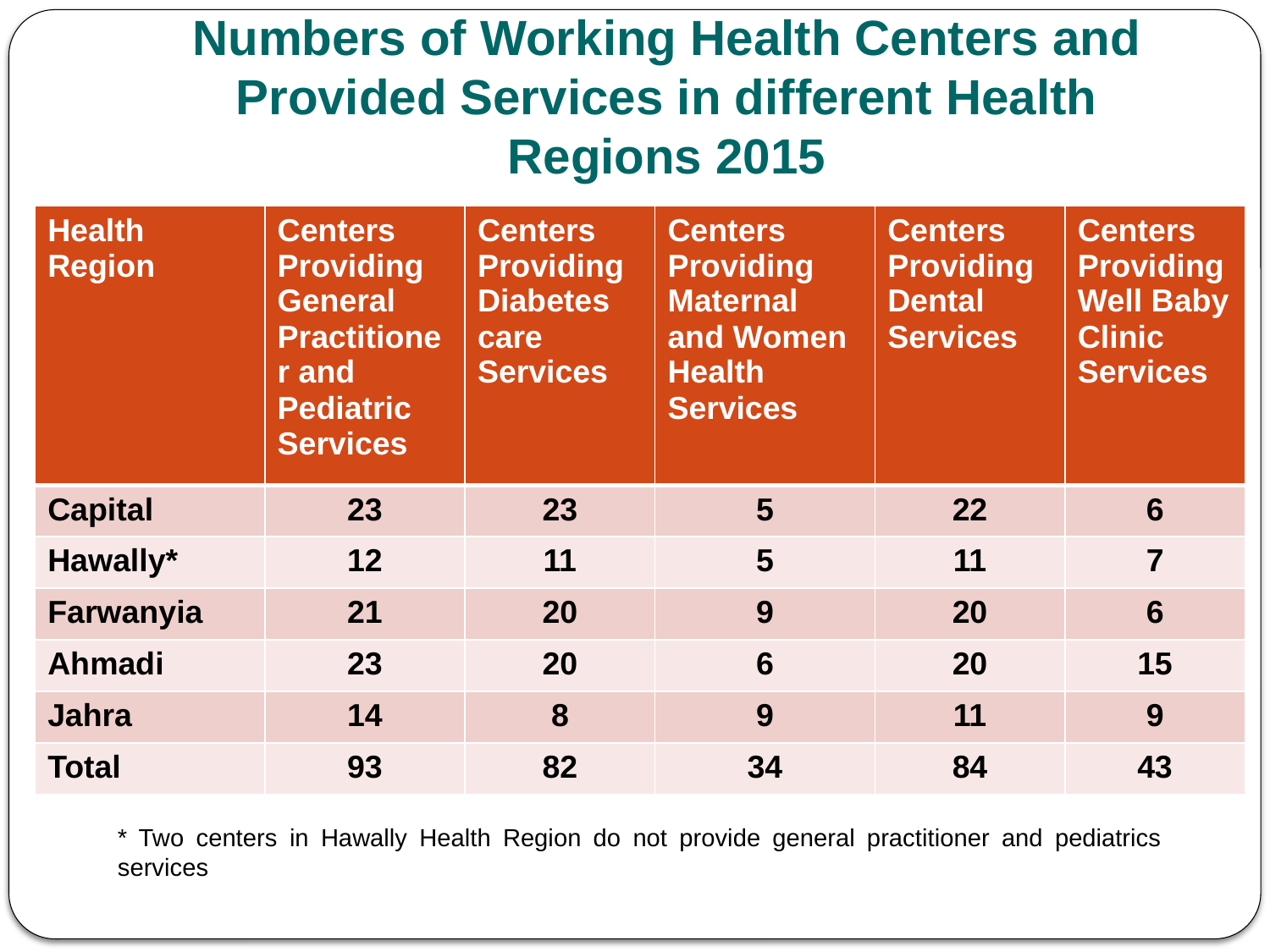

# Numbers of Working Health Centers and Provided Services in different Health Regions 2015
| Health Region | Centers Providing General Practitioner and Pediatric Services | Centers Providing Diabetes care Services | Centers Providing Maternal and Women Health Services | Centers Providing Dental Services | Centers Providing Well Baby Clinic Services |
| --- | --- | --- | --- | --- | --- |
| Capital | 23 | 23 | 5 | 22 | 6 |
| Hawally\* | 12 | 11 | 5 | 11 | 7 |
| Farwanyia | 21 | 20 | 9 | 20 | 6 |
| Ahmadi | 23 | 20 | 6 | 20 | 15 |
| Jahra | 14 | 8 | 9 | 11 | 9 |
| Total | 93 | 82 | 34 | 84 | 43 |
* Two centers in Hawally Health Region do not provide general practitioner and pediatrics services